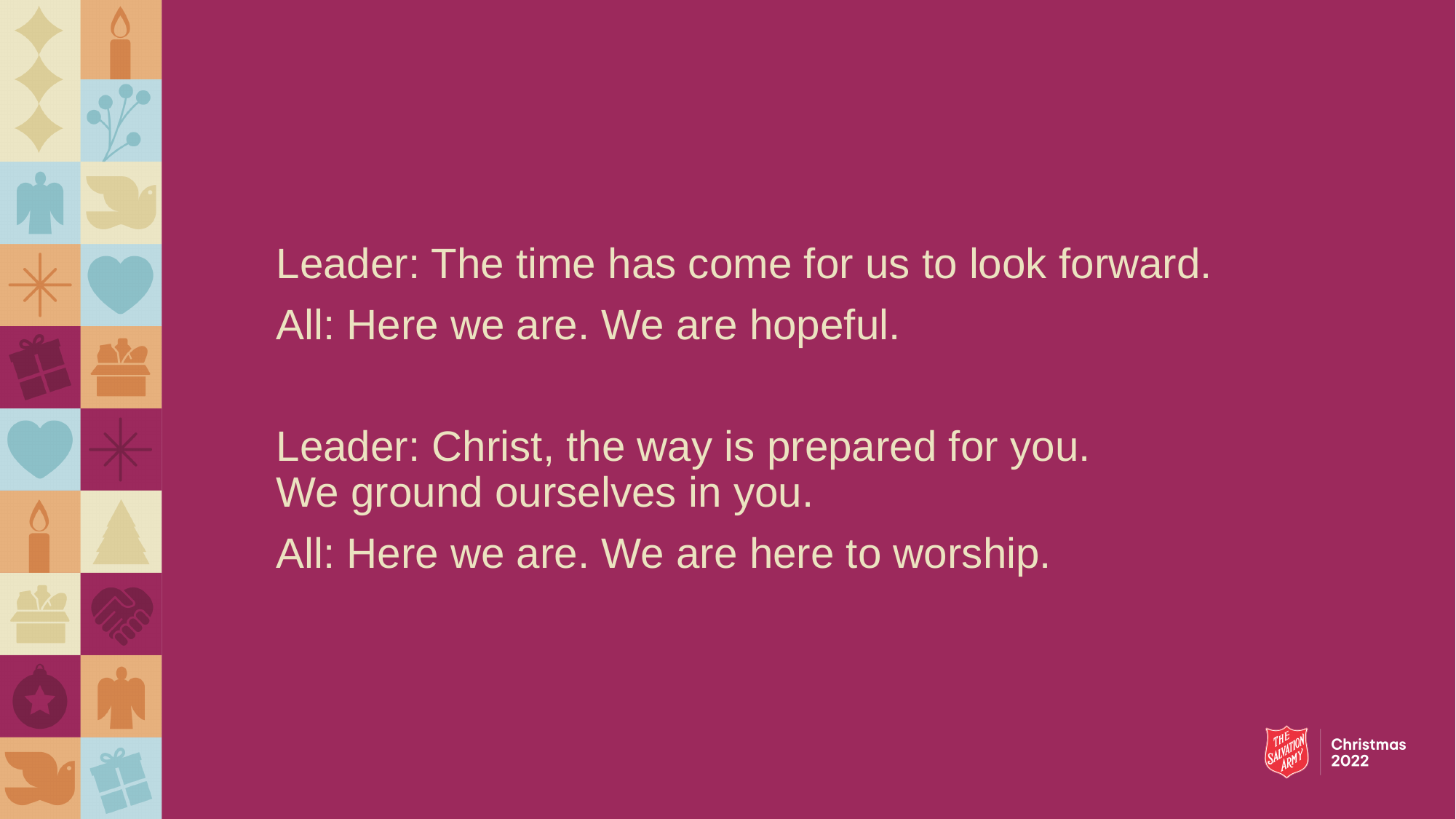

Leader: The time has come for us to look forward.
All: Here we are. We are hopeful.

Leader: Christ, the way is prepared for you.
We ground ourselves in you.
All: Here we are. We are here to worship.